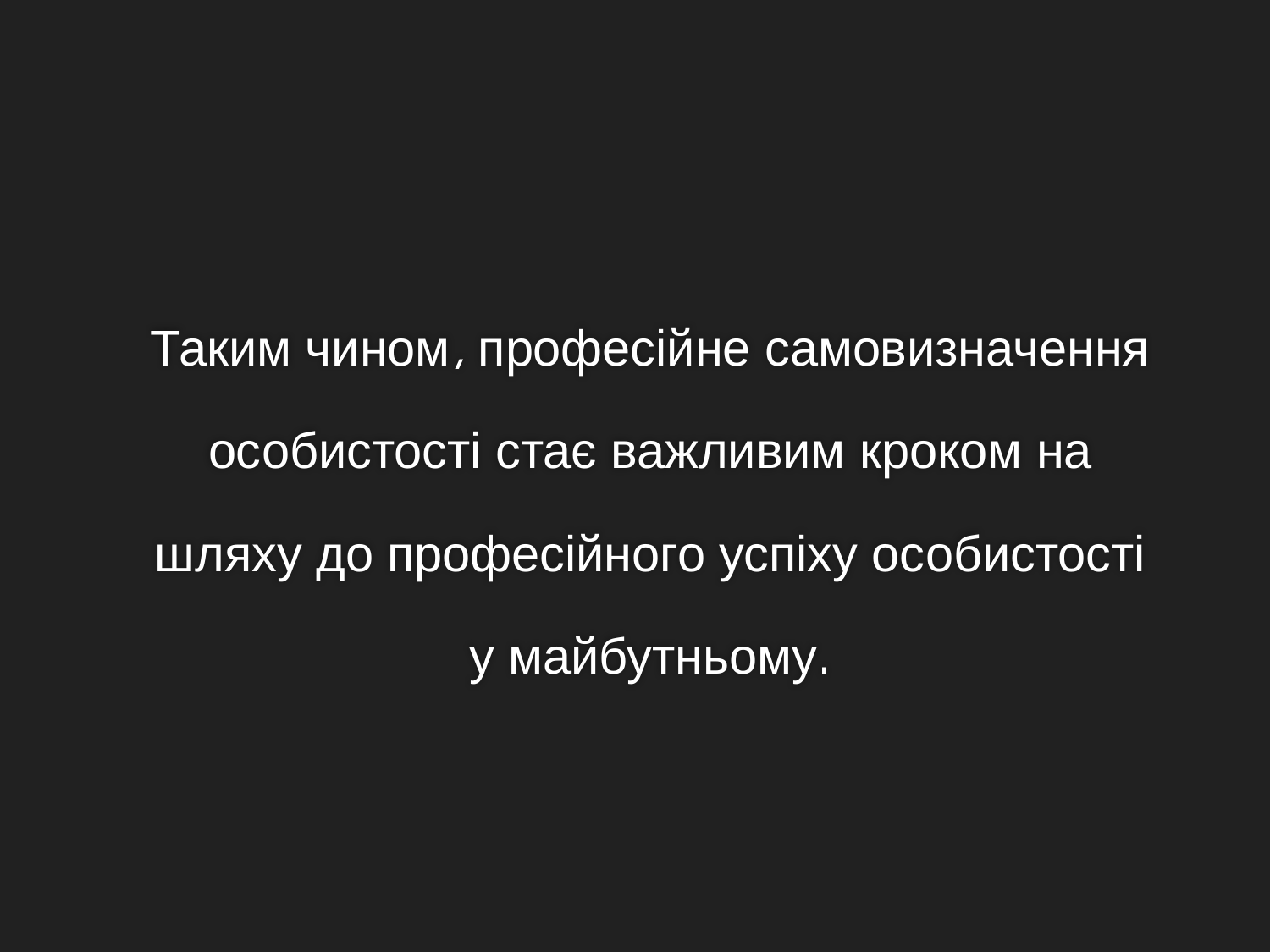

Таким чином, професійне самовизначення особистості стає важливим кроком на шляху до професійного успіху особистості у майбутньому.